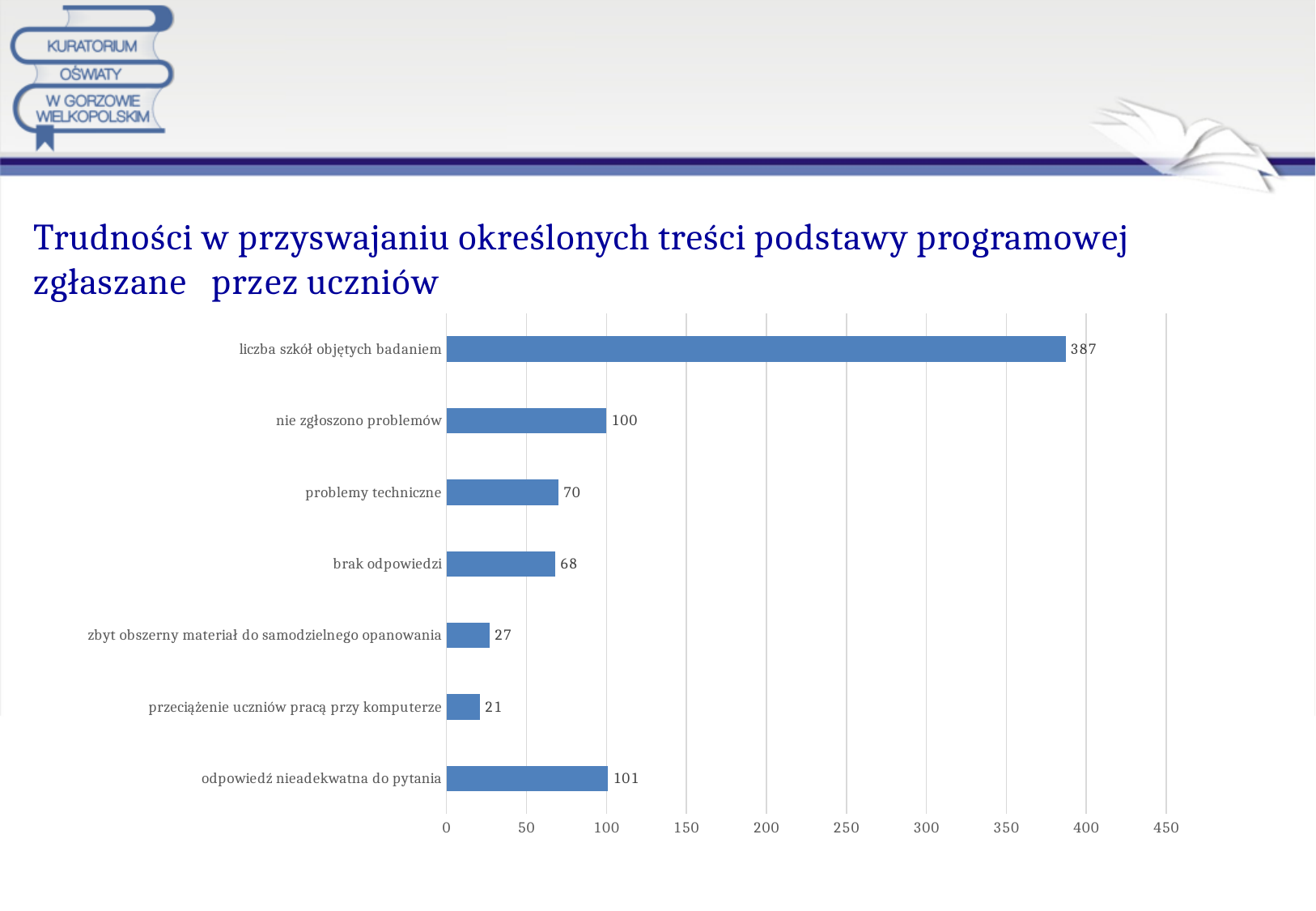

#
Trudności w przyswajaniu określonych treści podstawy programowej zgłaszane   przez uczniów

### Chart

| Category |  |
|---|---|
| odpowiedź nieadekwatna do pytania | 101.0 |
| przeciążenie uczniów pracą przy komputerze | 21.0 |
| zbyt obszerny materiał do samodzielnego opanowania | 27.0 |
| brak odpowiedzi | 68.0 |
| problemy techniczne | 70.0 |
| nie zgłoszono problemów | 100.0 |
| liczba szkół objętych badaniem | 387.0 |